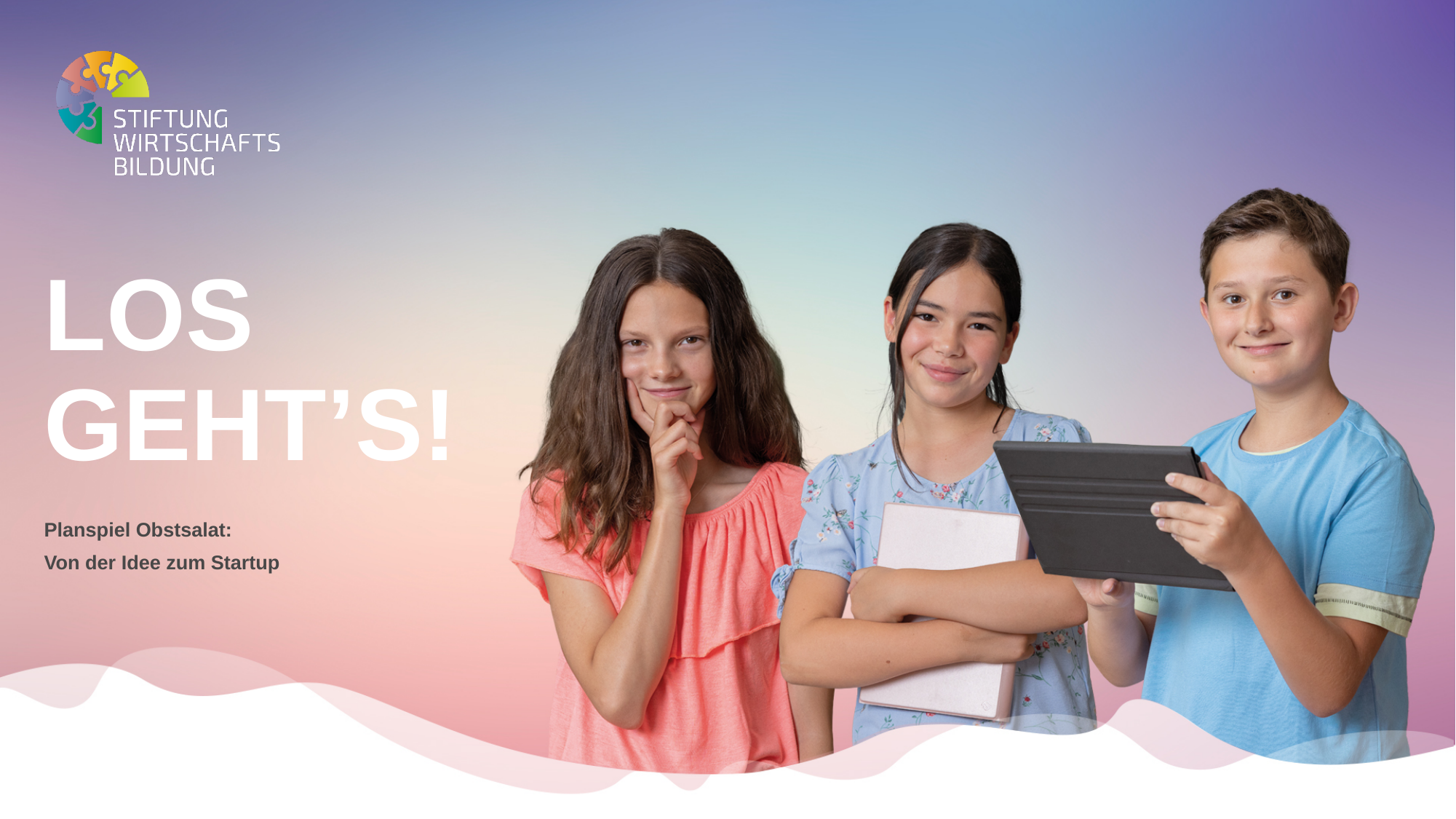

# Los Geht’s!
Planspiel Obstsalat:
Von der Idee zum Startup